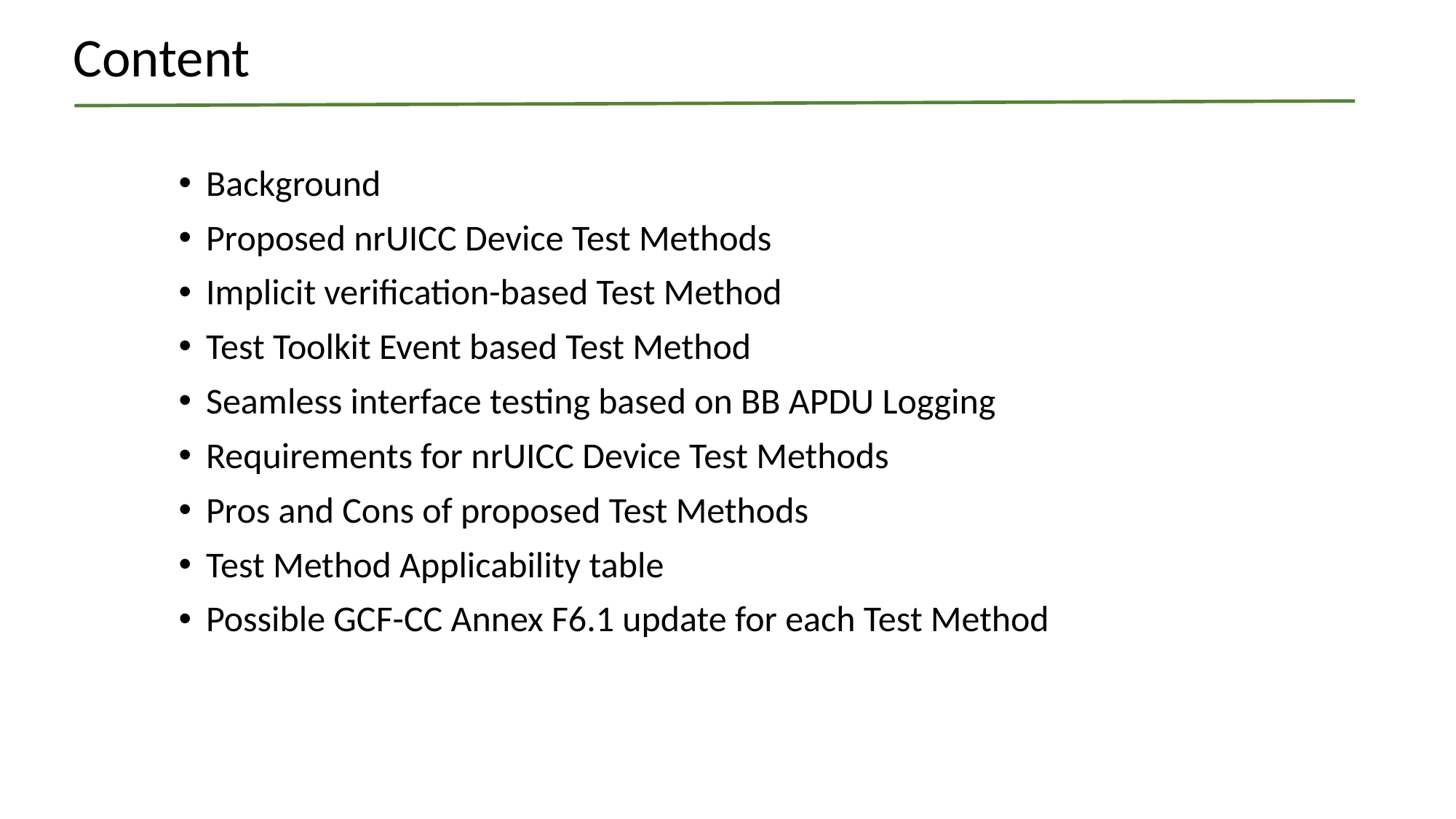

Content
Background
Proposed nrUICC Device Test Methods
Implicit verification-based Test Method
Test Toolkit Event based Test Method
Seamless interface testing based on BB APDU Logging
Requirements for nrUICC Device Test Methods
Pros and Cons of proposed Test Methods
Test Method Applicability table
Possible GCF-CC Annex F6.1 update for each Test Method